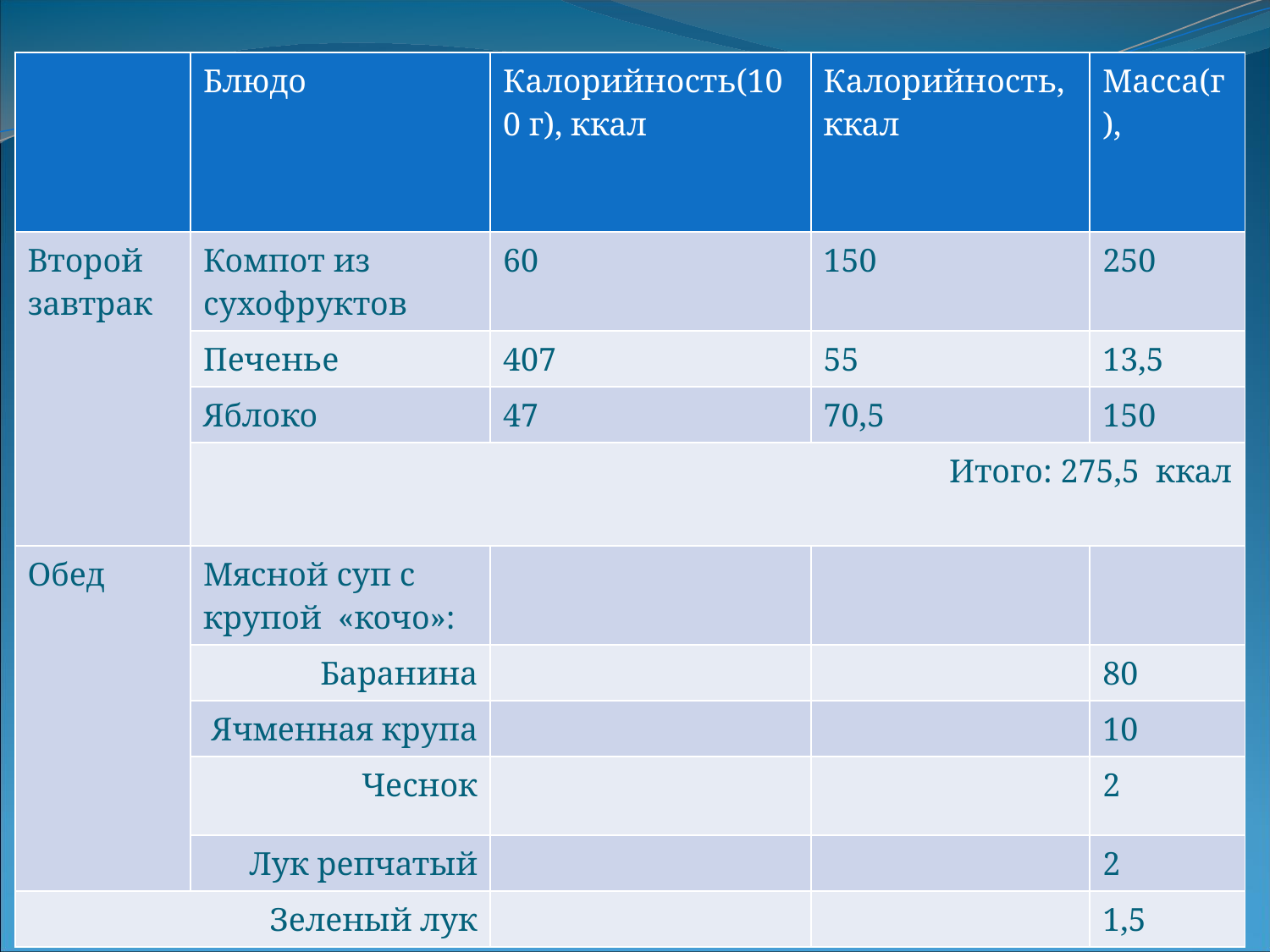

|  | Блюдо | Калорийность(100 г), ккал | Калорийность, ккал | Масса(г), |
| --- | --- | --- | --- | --- |
| Второй завтрак | Компот из сухофруктов | 60 | 150 | 250 |
|  | Печенье | 407 | 55 | 13,5 |
|  | Яблоко | 47 | 70,5 | 150 |
|  | Итого: 275,5 ккал |  |  |  |
| Обед | Мясной суп с крупой «кочо»: |  |  |  |
|  | Баранина |  |  | 80 |
|  | Ячменная крупа |  |  | 10 |
|  | Чеснок |  |  | 2 |
|  | Лук репчатый |  |  | 2 |
| Зеленый лук |  |  |  | 1,5 |